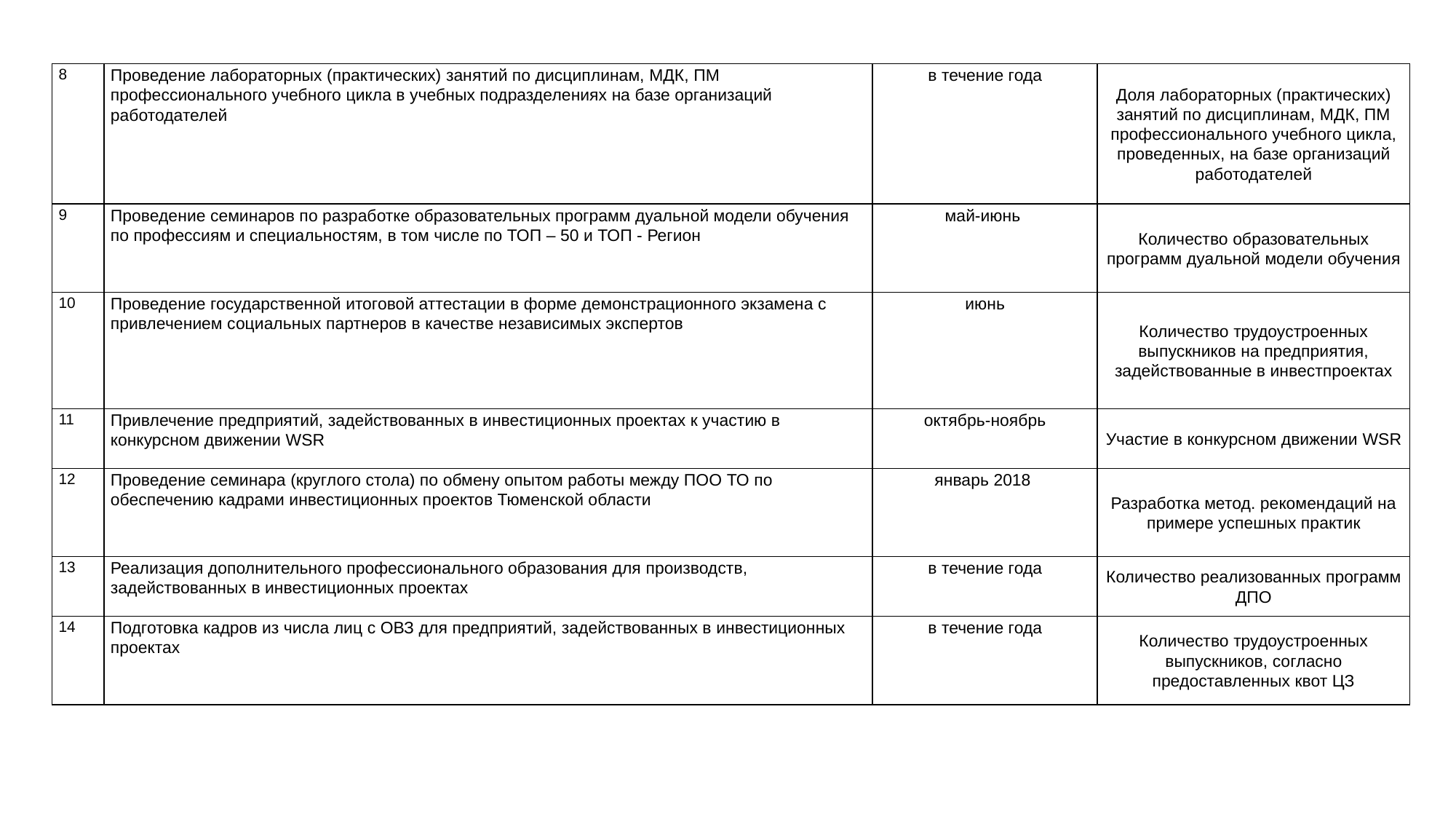

| 8 | Проведение лабораторных (практических) занятий по дисциплинам, МДК, ПМ профессионального учебного цикла в учебных подразделениях на базе организаций работодателей | в течение года | Доля лабораторных (практических) занятий по дисциплинам, МДК, ПМ профессионального учебного цикла, проведенных, на базе организаций работодателей |
| --- | --- | --- | --- |
| 9 | Проведение семинаров по разработке образовательных программ дуальной модели обучения по профессиям и специальностям, в том числе по ТОП – 50 и ТОП - Регион | май-июнь | Количество образовательных программ дуальной модели обучения |
| 10 | Проведение государственной итоговой аттестации в форме демонстрационного экзамена с привлечением социальных партнеров в качестве независимых экспертов | июнь | Количество трудоустроенных выпускников на предприятия, задействованные в инвестпроектах |
| 11 | Привлечение предприятий, задействованных в инвестиционных проектах к участию в конкурсном движении WSR | октябрь-ноябрь | Участие в конкурсном движении WSR |
| 12 | Проведение семинара (круглого стола) по обмену опытом работы между ПОО ТО по обеспечению кадрами инвестиционных проектов Тюменской области | январь 2018 | Разработка метод. рекомендаций на примере успешных практик |
| 13 | Реализация дополнительного профессионального образования для производств, задействованных в инвестиционных проектах | в течение года | Количество реализованных программ ДПО |
| 14 | Подготовка кадров из числа лиц с ОВЗ для предприятий, задействованных в инвестиционных проектах | в течение года | Количество трудоустроенных выпускников, согласно предоставленных квот ЦЗ |